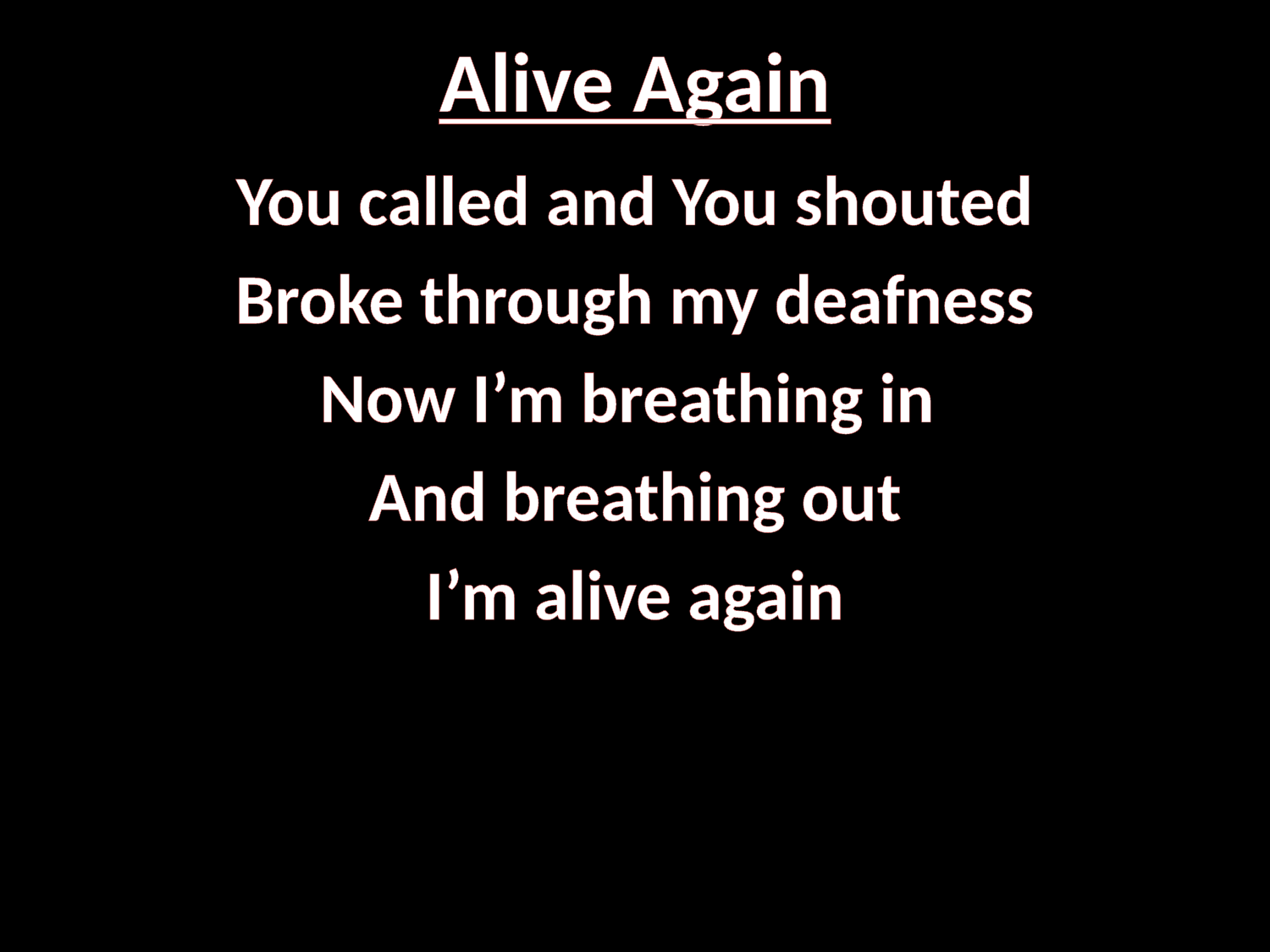

# Alive Again
You called and You shouted
Broke through my deafness
Now I’m breathing in
And breathing out
I’m alive again